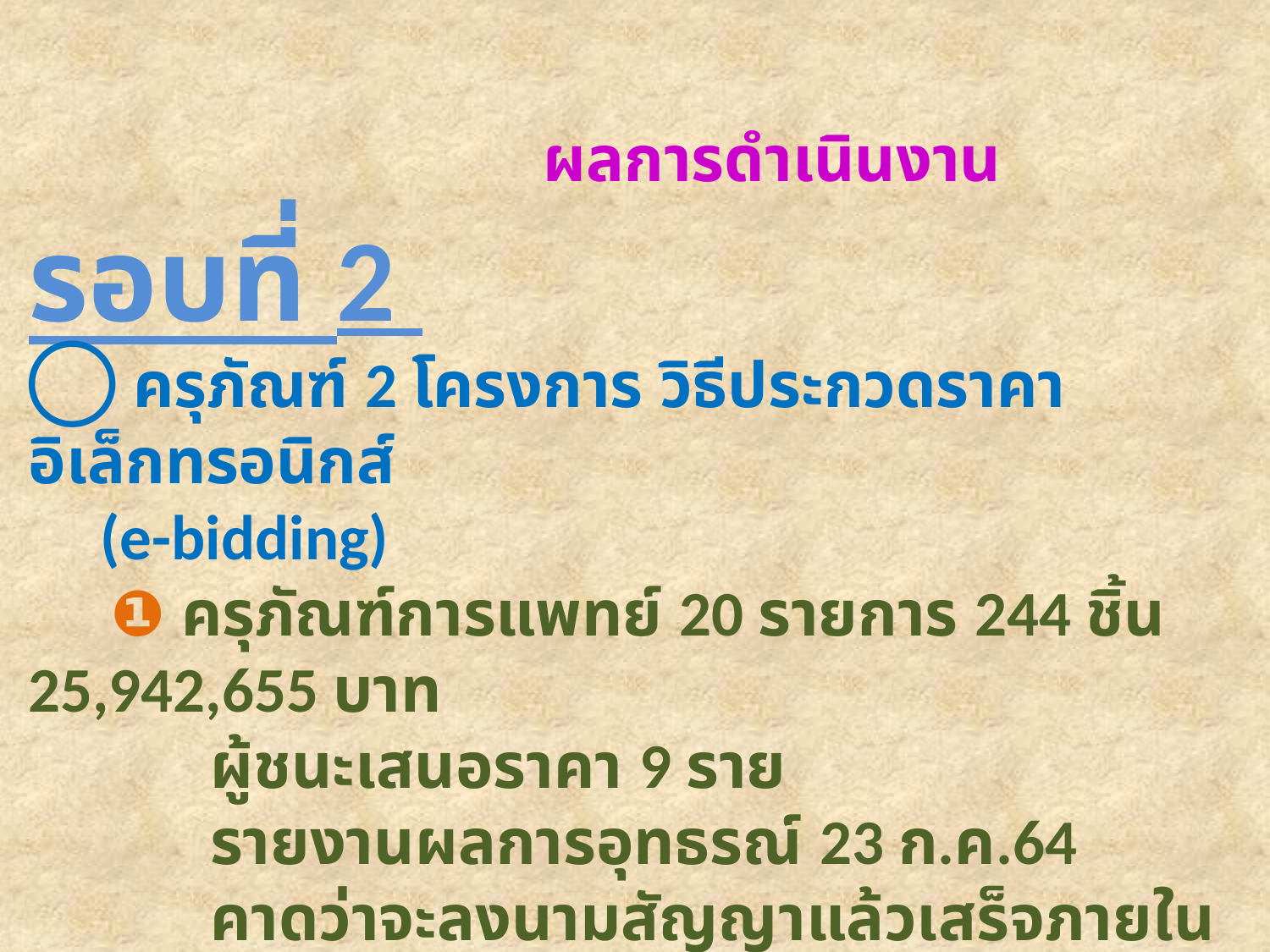

ผลการดำเนินงาน   รอบที่ 2
⃝ ครุภัณฑ์ 2 โครงการ วิธีประกวดราคาอิเล็กทรอนิกส์
     (e-bidding)
     ❶ ครุภัณฑ์การแพทย์ 20 รายการ 244 ชิ้น 25,942,655 บาท
           ผู้ชนะเสนอราคา 9 ราย
           รายงานผลการอุทธรณ์ 23 ก.ค.64
           คาดว่าจะลงนามสัญญาแล้วเสร็จภายใน เดือน ส.ค.64
     ❷ ครุภัณฑ์ยานพาหนะ 1 รายการ 1 ชิ้น 2,500,000 บาท
           ลงนามสัญญา 11 มิ.ย.64  สิ้นสุดสัญญา 9 ก.ย.64
           นัดส่งมอบ  10 สิงหาคม 2564